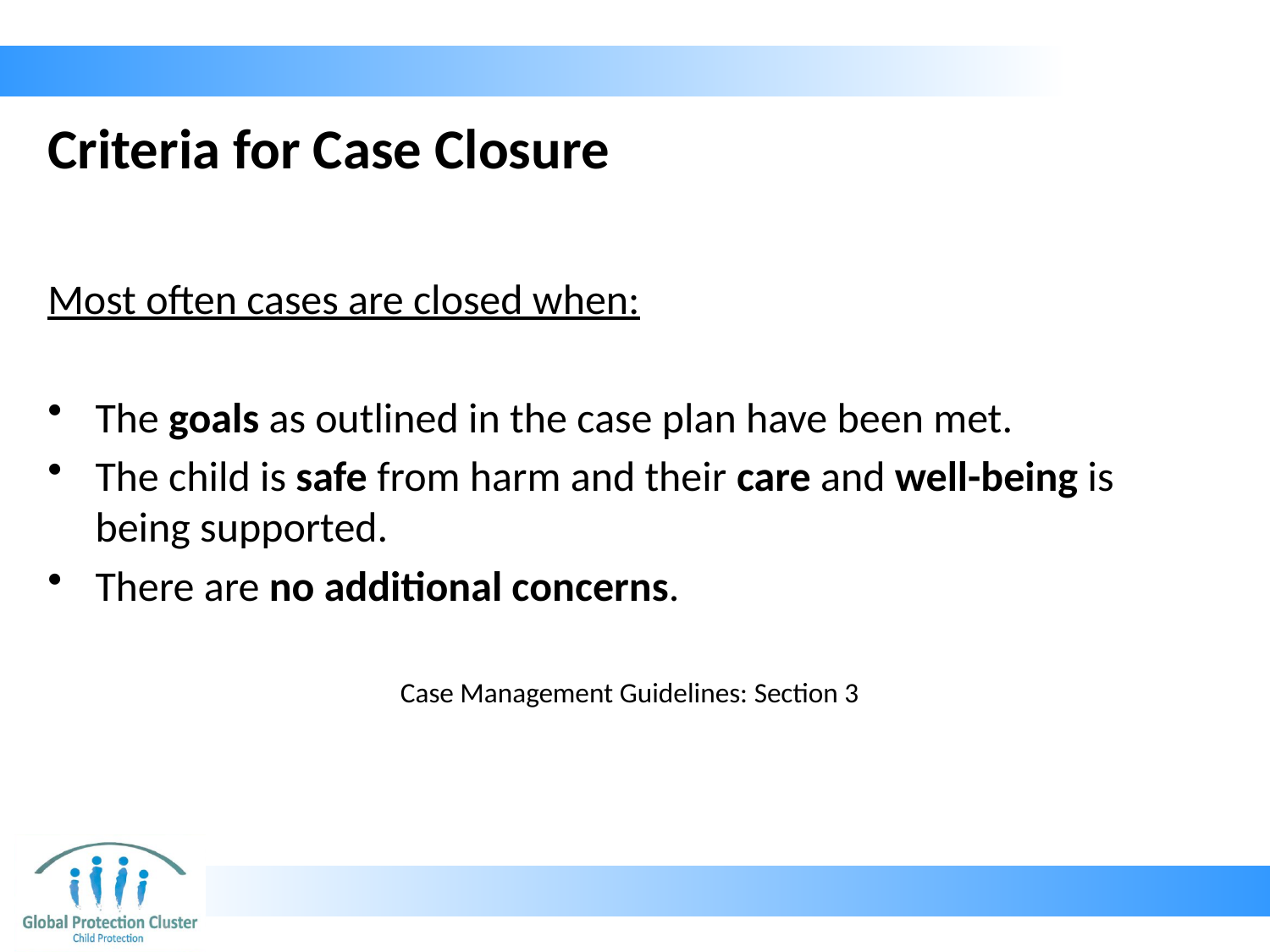

# Criteria for Case Closure

Most often cases are closed when:

The goals as outlined in the case plan have been met.
The child is safe from harm and their care and well-being is being supported.
There are no additional concerns.

Case Management Guidelines: Section 3